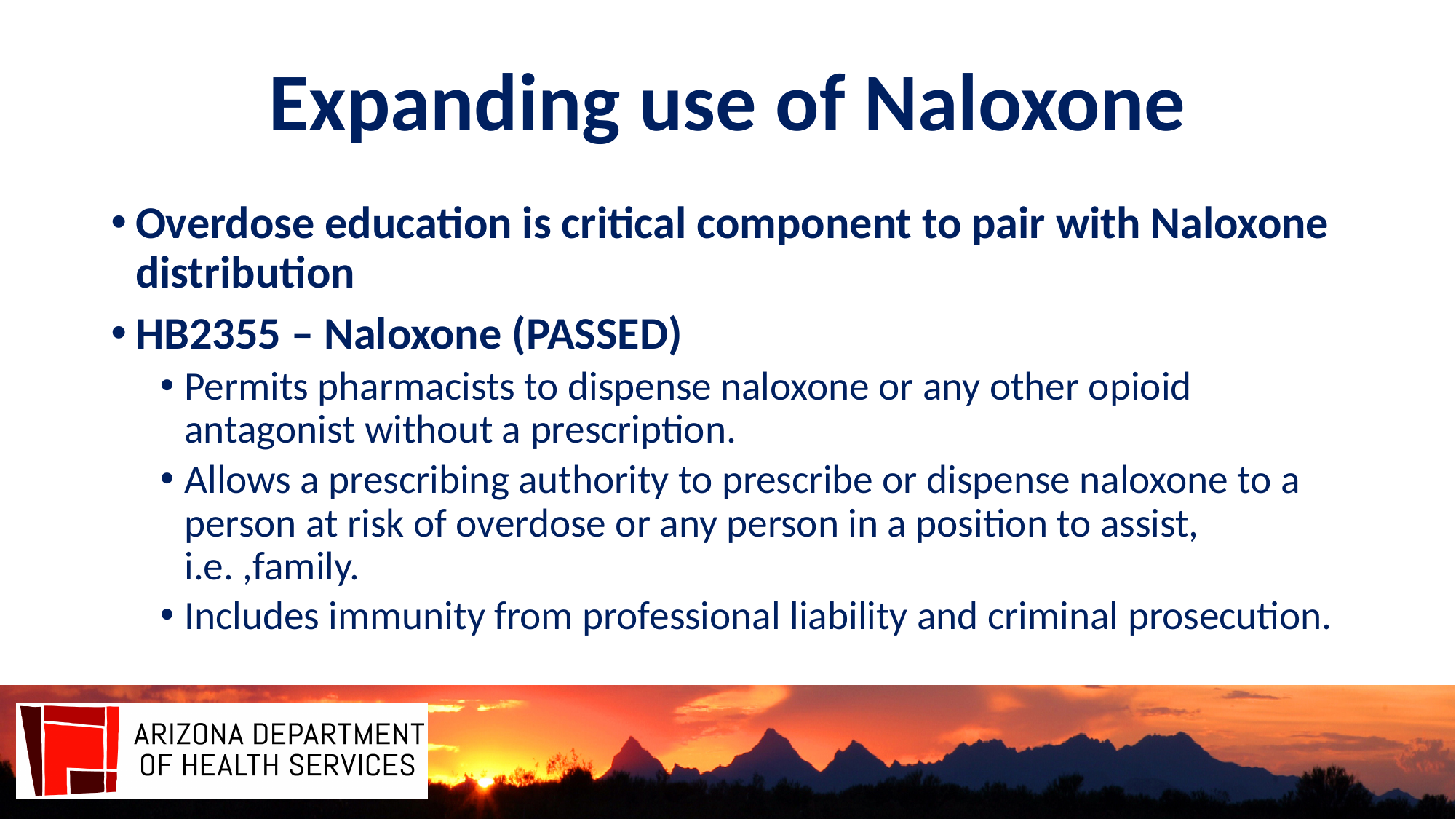

# Expanding use of Naloxone
Overdose education is critical component to pair with Naloxone distribution
HB2355 – Naloxone (PASSED)
Permits pharmacists to dispense naloxone or any other opioid antagonist without a prescription.
Allows a prescribing authority to prescribe or dispense naloxone to a person at risk of overdose or any person in a position to assist, i.e. ,family.
Includes immunity from professional liability and criminal prosecution.